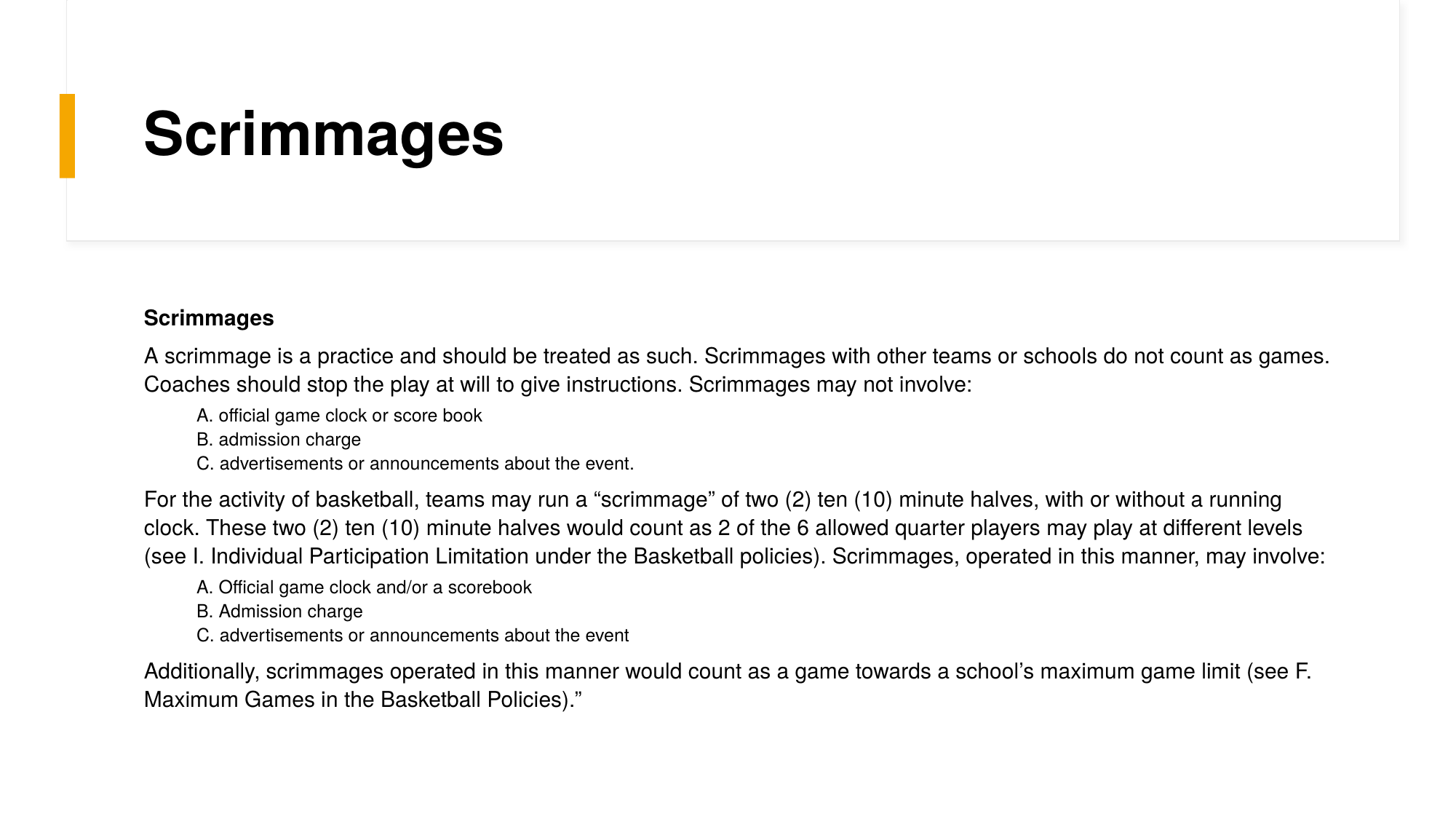

# Scrimmages
Scrimmages
A scrimmage is a practice and should be treated as such. Scrimmages with other teams or schools do not count as games. Coaches should stop the play at will to give instructions. Scrimmages may not involve:
A. official game clock or score book
B. admission charge
C. advertisements or announcements about the event.
For the activity of basketball, teams may run a “scrimmage” of two (2) ten (10) minute halves, with or without a running clock. These two (2) ten (10) minute halves would count as 2 of the 6 allowed quarter players may play at different levels (see I. Individual Participation Limitation under the Basketball policies). Scrimmages, operated in this manner, may involve:
A. Official game clock and/or a scorebook
B. Admission charge
C. advertisements or announcements about the event
Additionally, scrimmages operated in this manner would count as a game towards a school’s maximum game limit (see F. Maximum Games in the Basketball Policies).”